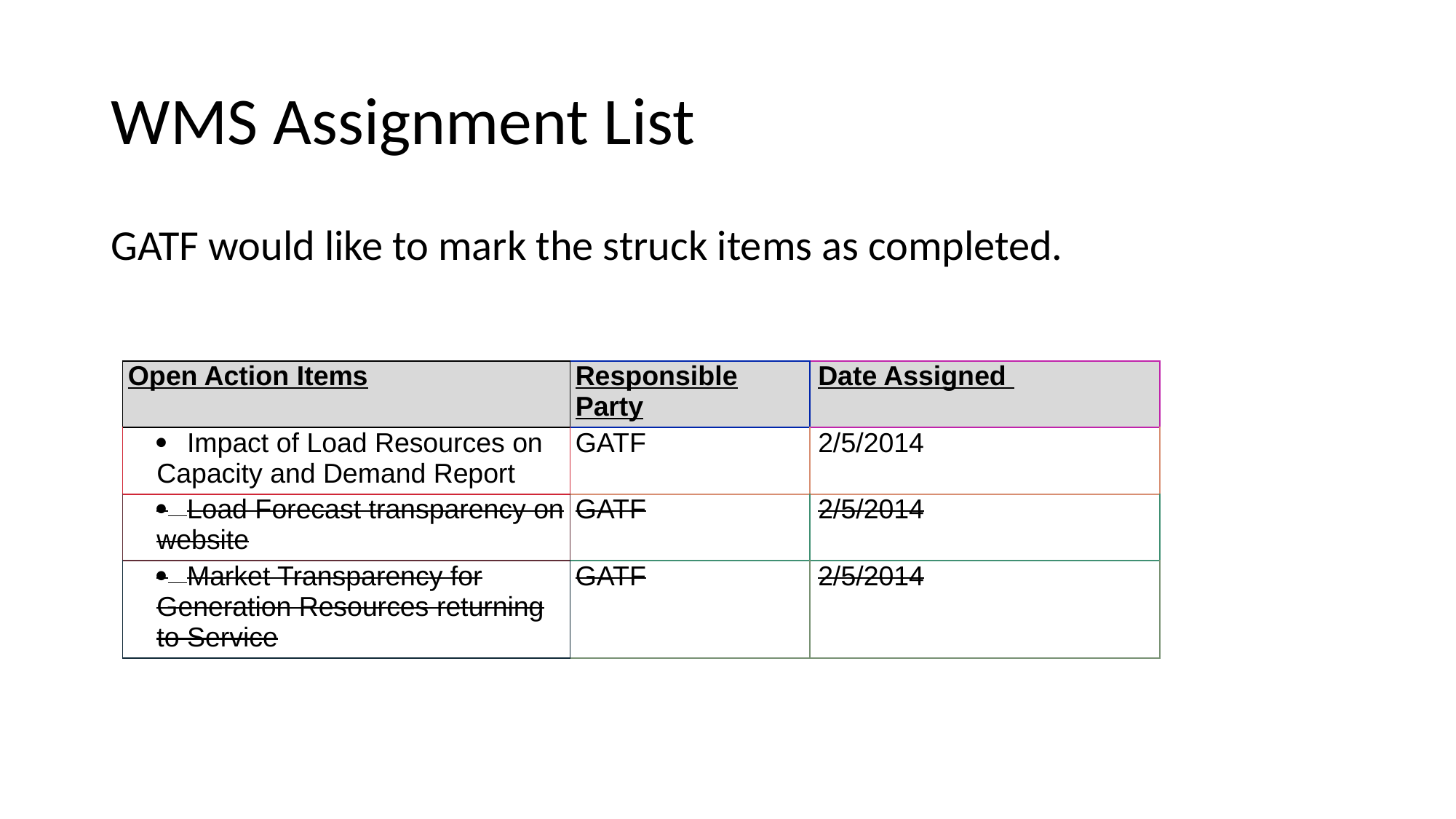

# WMS Assignment List
GATF would like to mark the struck items as completed.
| Open Action Items | Responsible Party | Date Assigned |
| --- | --- | --- |
| •       Impact of Load Resources on Capacity and Demand Report | GATF | 2/5/2014 |
| •       Load Forecast transparency on website | GATF | 2/5/2014 |
| •       Market Transparency for Generation Resources returning to Service | GATF | 2/5/2014 |